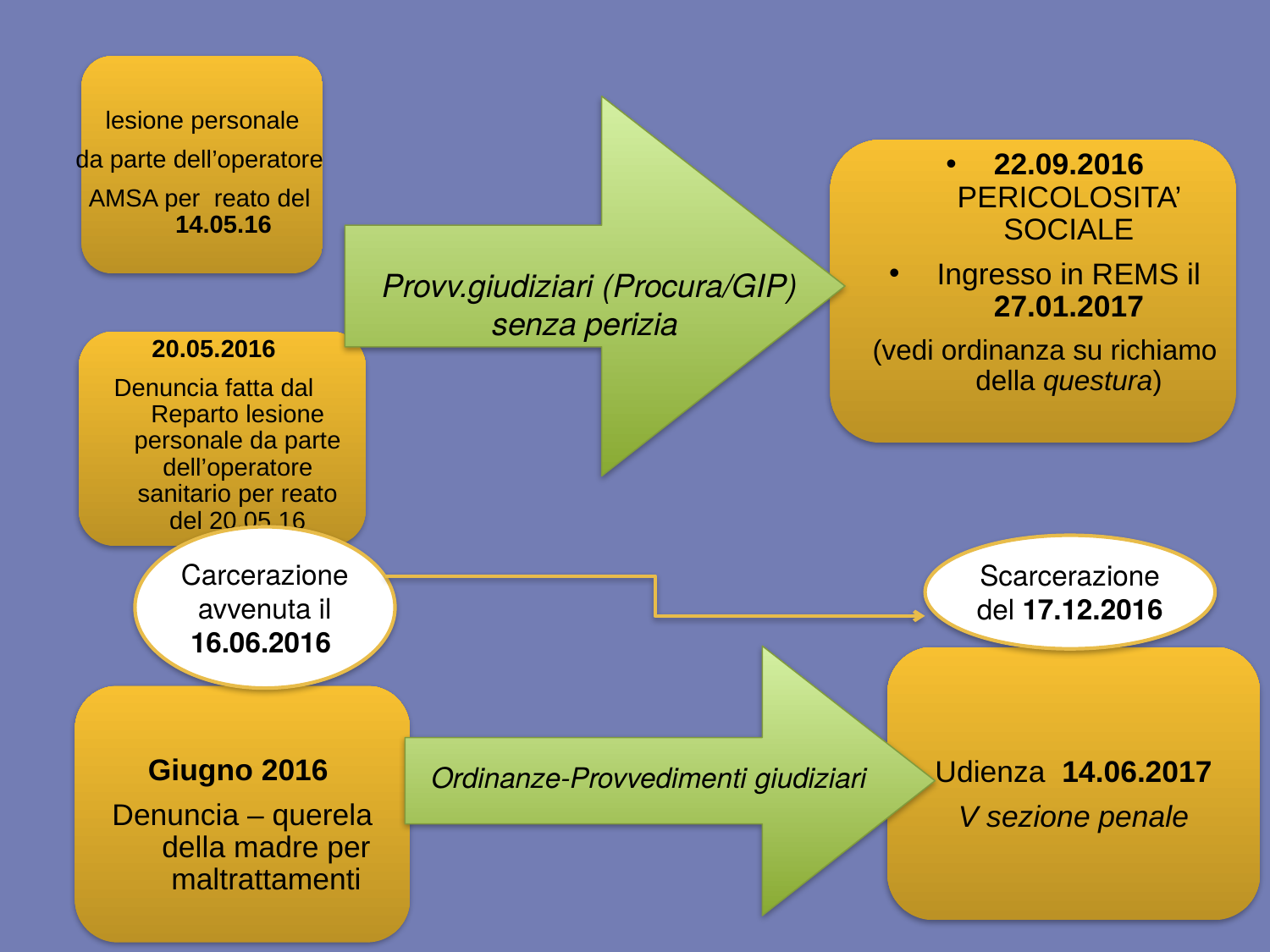

lesione personale
da parte dell’operatore
AMSA per  reato del 14.05.16

22.09.2016 PERICOLOSITA’ SOCIALE
Ingresso in REMS il 27.01.2017
(vedi ordinanza su richiamo della questura)

20.05.2016
Denuncia fatta dal Reparto lesione personale da parte dell’operatore sanitario per reato del 20.05.16

Provv.giudiziari (Procura/GIP) senza perizia
Carcerazione avvenuta il 16.06.2016
Scarcerazione del 17.12.2016

Ordinanze-Provvedimenti giudiziari

Udienza  14.06.2017
V sezione penale

Giugno 2016
Denuncia – querela della madre per maltrattamenti